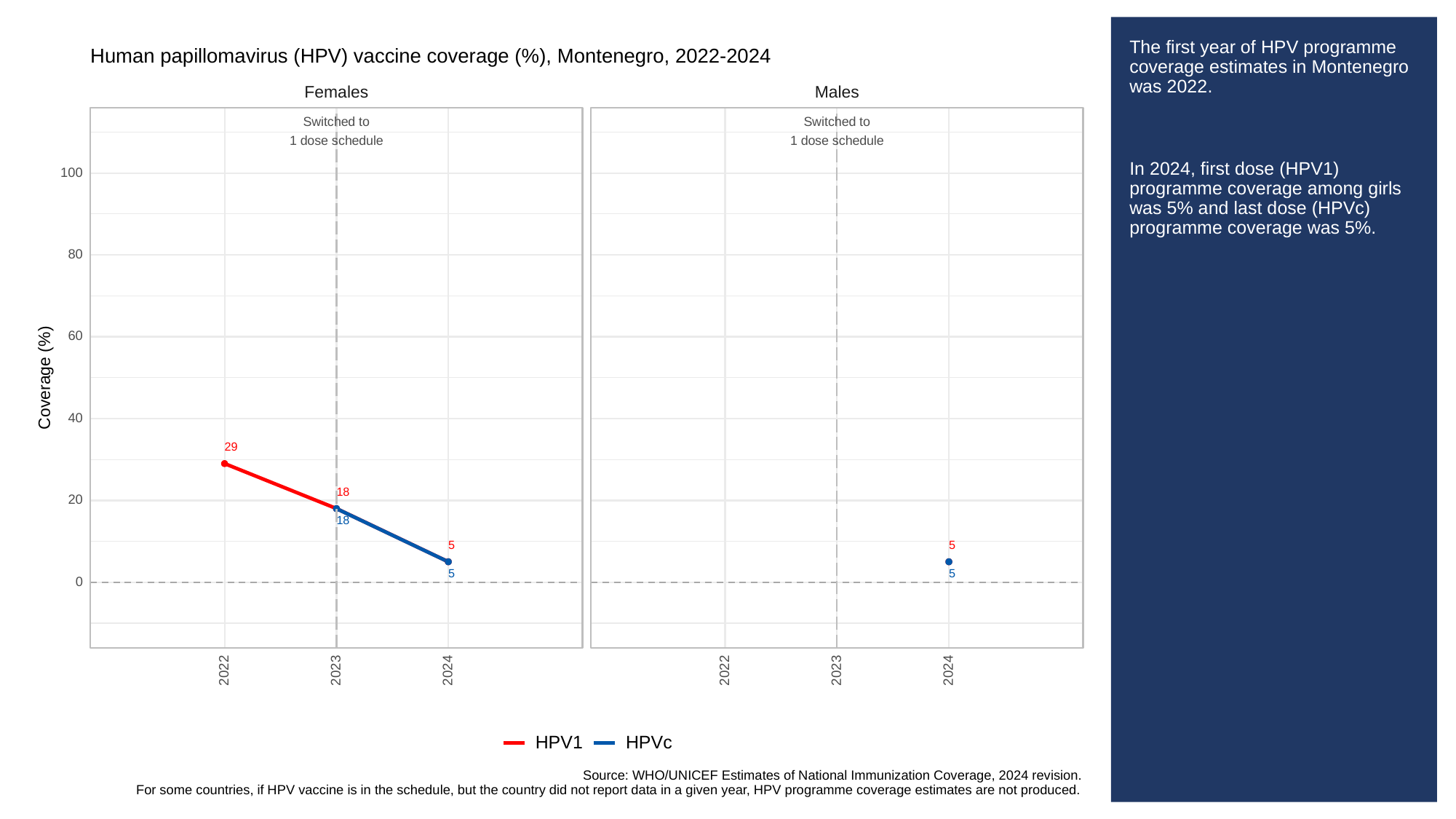

# The first year of HPV programme coverage estimates in Montenegro was 2022.

In 2024, first dose (HPV1) programme coverage among girls was 5% and last dose (HPVc) programme coverage was 5%.

Human papillomavirus (HPV) vaccine coverage (%), Montenegro, 2022-2024
Females
Males

Switched to
Switched to

1 dose schedule
1 dose schedule
100

80

60

Coverage (%)

40

29

18
20

18

5
5

5
5
0

2023
2023
2022
2024
2022
2024
HPVc
HPV1

Source: WHO/UNICEF Estimates of National Immunization Coverage, 2024 revision.
For some countries, if HPV vaccine is in the schedule, but the country did not report data in a given year, HPV programme coverage estimates are not produced.